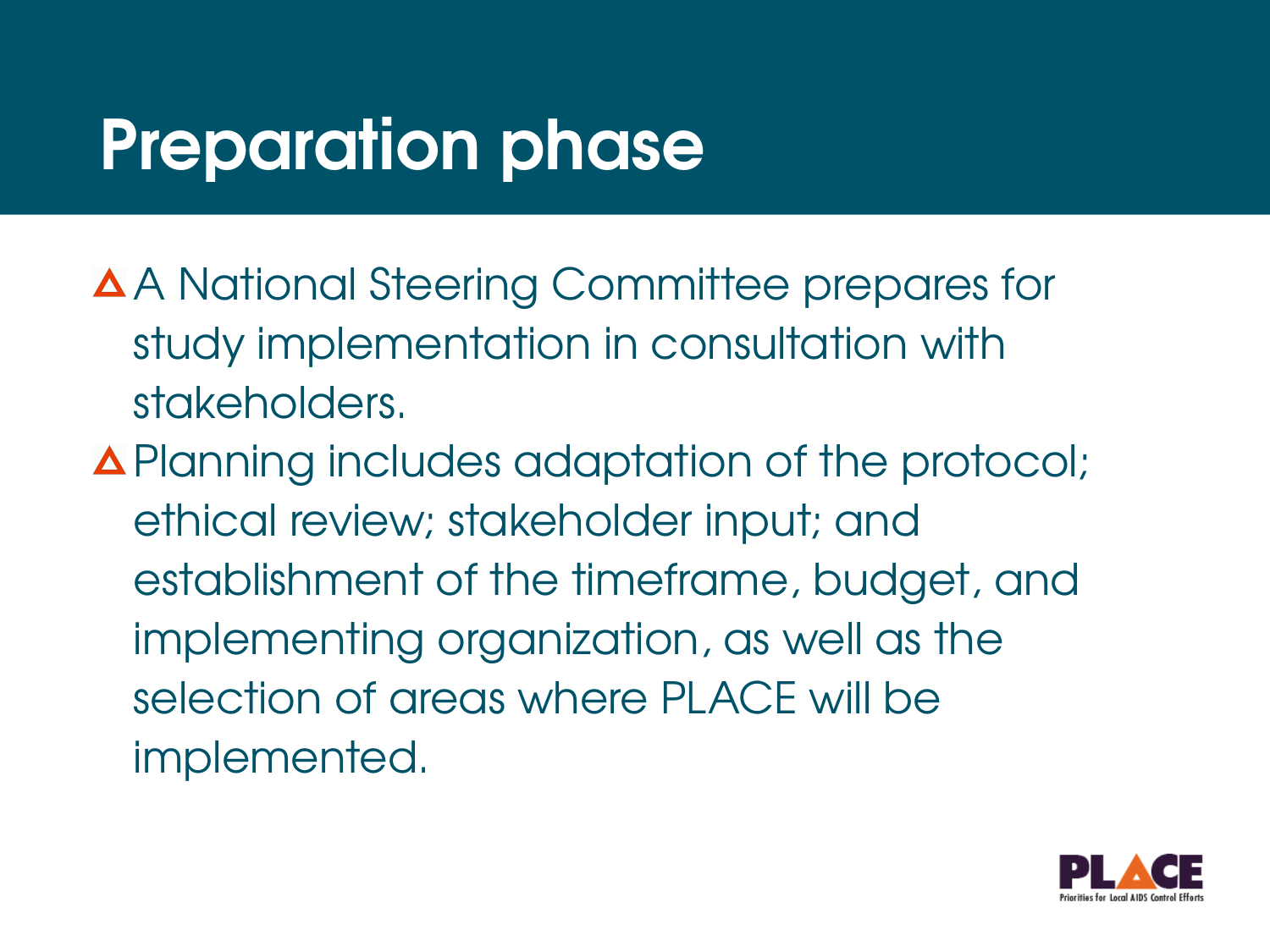

# Preparation phase
A National Steering Committee prepares for study implementation in consultation with stakeholders.
Planning includes adaptation of the protocol; ethical review; stakeholder input; and establishment of the timeframe, budget, and implementing organization, as well as the selection of areas where PLACE will be implemented.